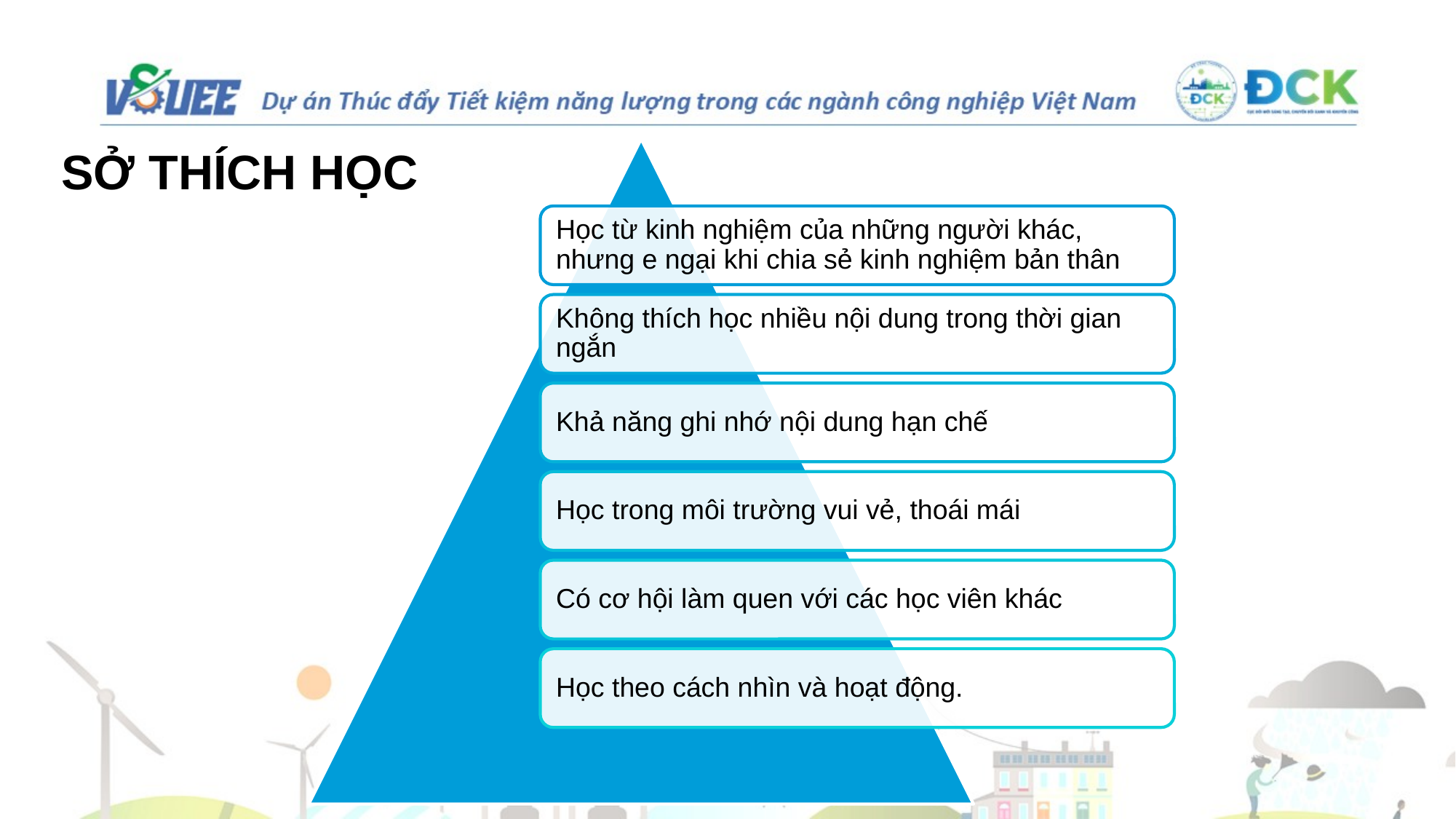

Học từ kinh nghiệm của những người khác, nhưng e ngại khi chia sẻ kinh nghiệm bản thân
Không thích học nhiều nội dung trong thời gian ngắn
Khả năng ghi nhớ nội dung hạn chế
Học trong môi trường vui vẻ, thoái mái
Có cơ hội làm quen với các học viên khác
Học theo cách nhìn và hoạt động.
SỞ THÍCH HỌC